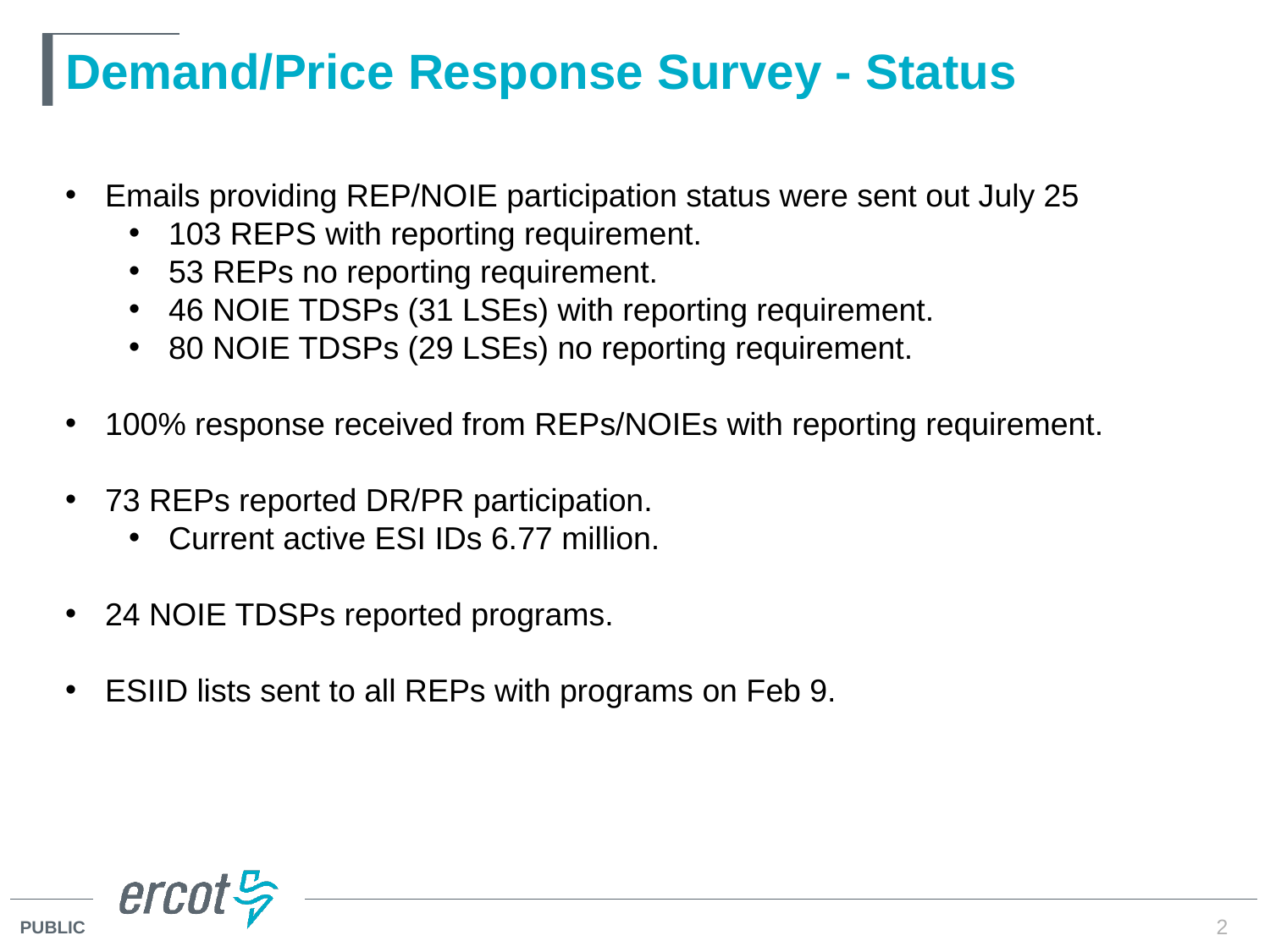

# Demand/Price Response Survey - Status
Emails providing REP/NOIE participation status were sent out July 25
103 REPS with reporting requirement.
53 REPs no reporting requirement.
46 NOIE TDSPs (31 LSEs) with reporting requirement.
80 NOIE TDSPs (29 LSEs) no reporting requirement.

100% response received from REPs/NOIEs with reporting requirement.

73 REPs reported DR/PR participation.
Current active ESI IDs 6.77 million.

24 NOIE TDSPs reported programs.

ESIID lists sent to all REPs with programs on Feb 9.

2